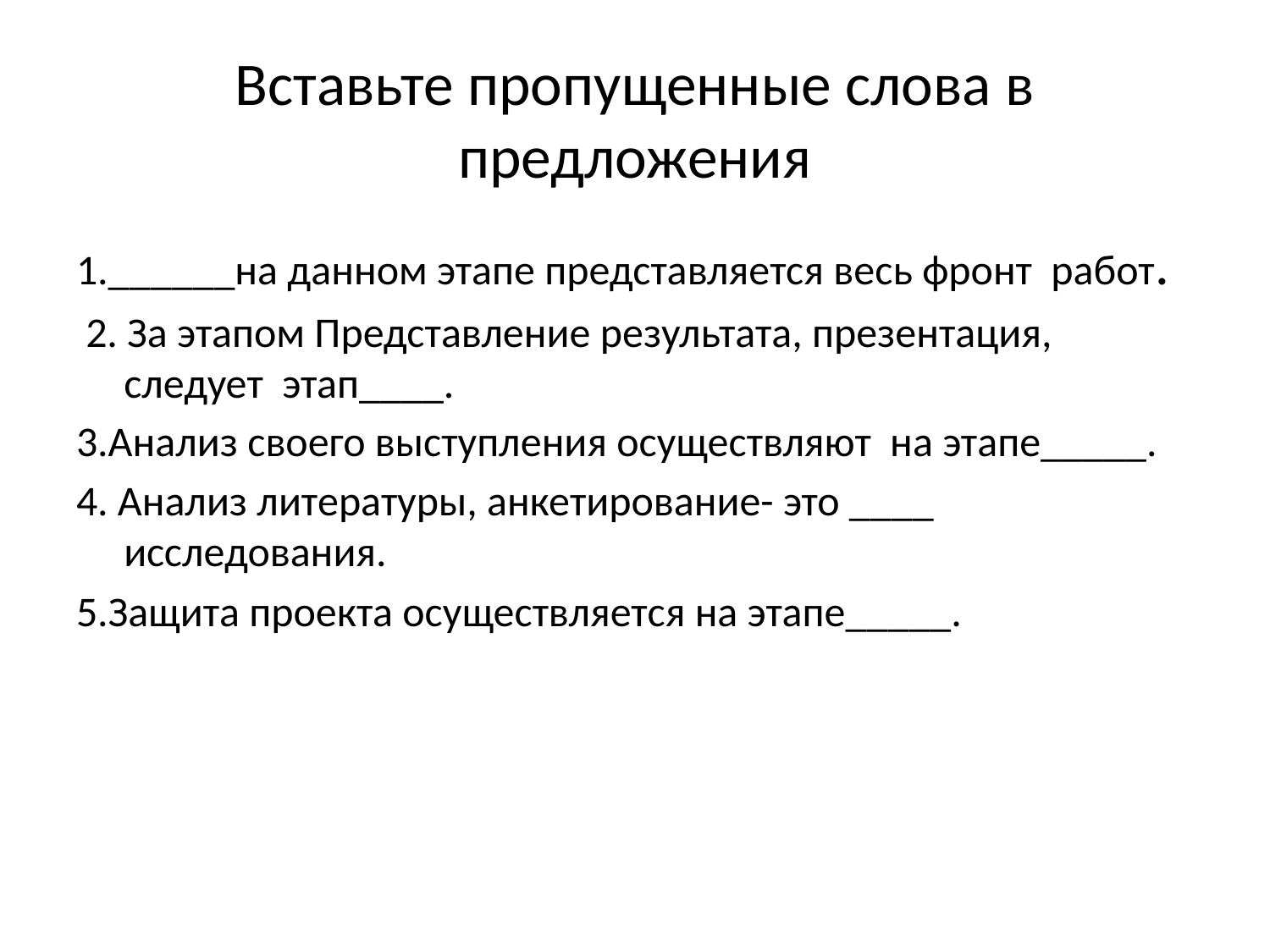

# Вставьте пропущенные слова в предложения
1.______на данном этапе представляется весь фронт  работ.
 2. За этапом Представление результата, презентация, следует  этап____.
3.Анализ своего выступления осуществляют  на этапе_____.
4. Анализ литературы, анкетирование- это ____ исследования.
5.Защита проекта осуществляется на этапе_____.